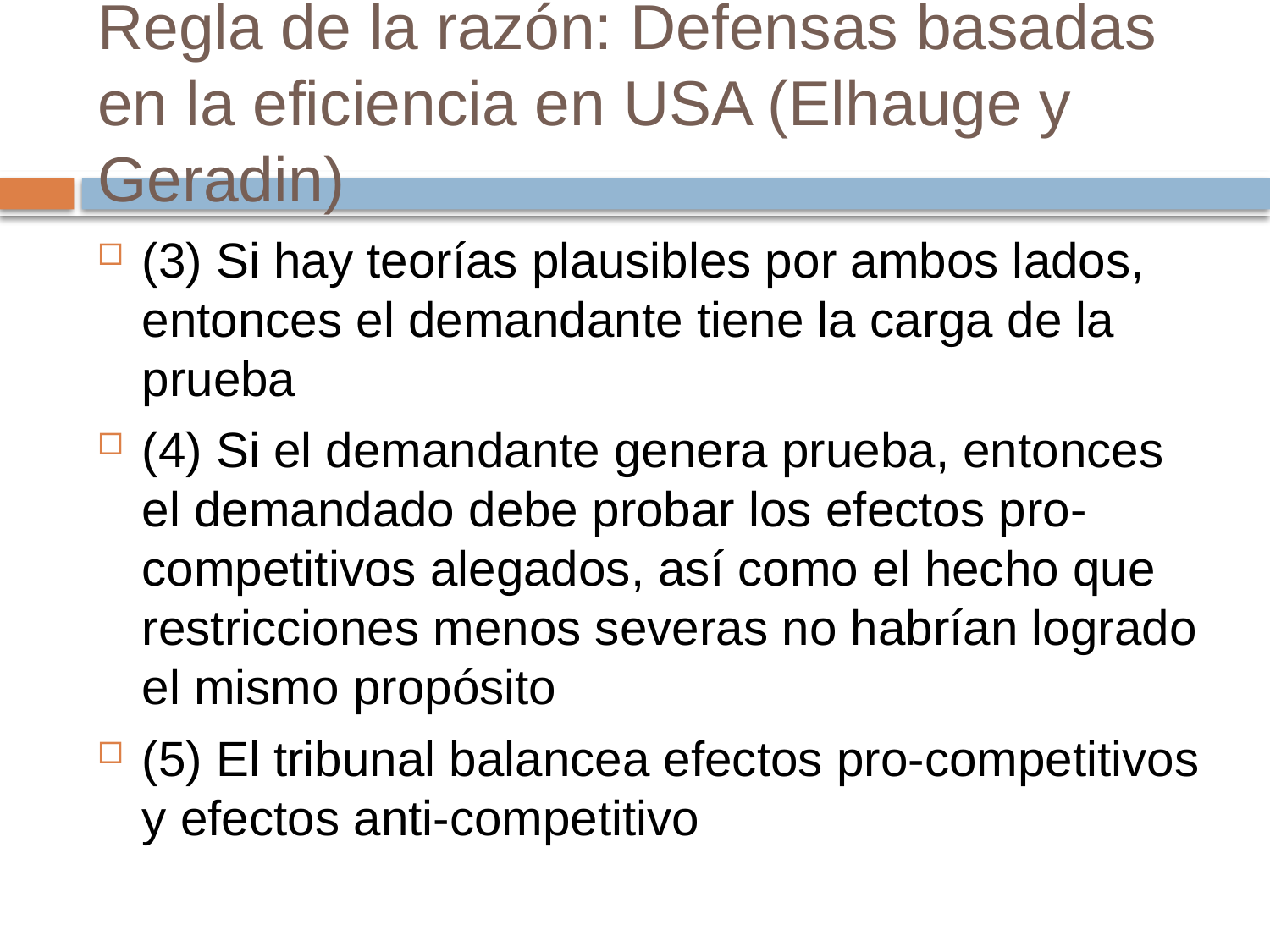

# Regla de la razón: Defensas basadas en la eficiencia en USA (Elhauge y Geradin)
(3) Si hay teorías plausibles por ambos lados, entonces el demandante tiene la carga de la prueba
(4) Si el demandante genera prueba, entonces el demandado debe probar los efectos pro-competitivos alegados, así como el hecho que restricciones menos severas no habrían logrado el mismo propósito
(5) El tribunal balancea efectos pro-competitivos y efectos anti-competitivo